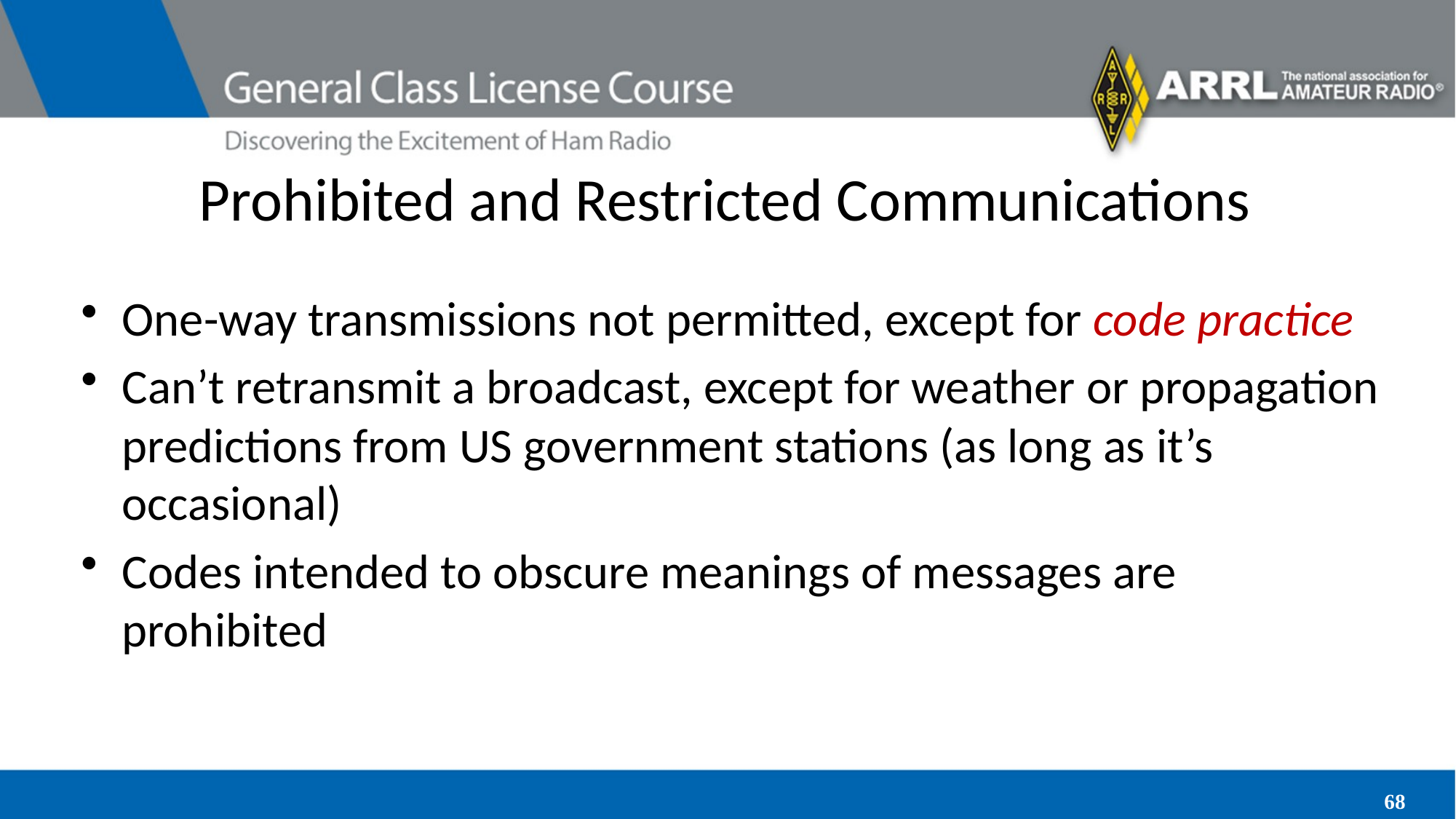

# Prohibited and Restricted Communications
One-way transmissions not permitted, except for code practice
Can’t retransmit a broadcast, except for weather or propagation predictions from US government stations (as long as it’s occasional)
Codes intended to obscure meanings of messages are prohibited